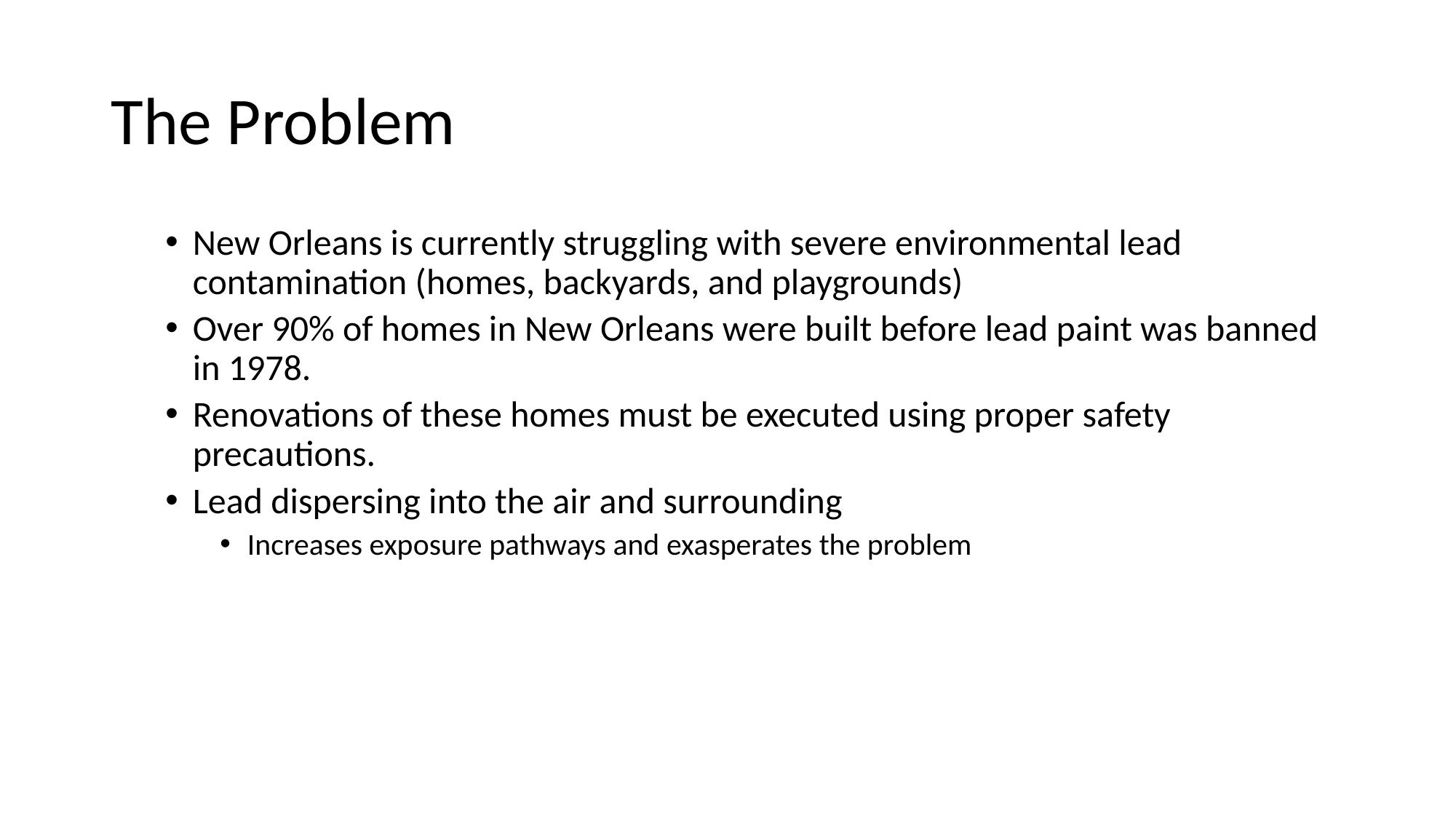

# The Problem
New Orleans is currently struggling with severe environmental lead contamination (homes, backyards, and playgrounds)
Over 90% of homes in New Orleans were built before lead paint was banned in 1978.
Renovations of these homes must be executed using proper safety precautions.
Lead dispersing into the air and surrounding
Increases exposure pathways and exasperates the problem